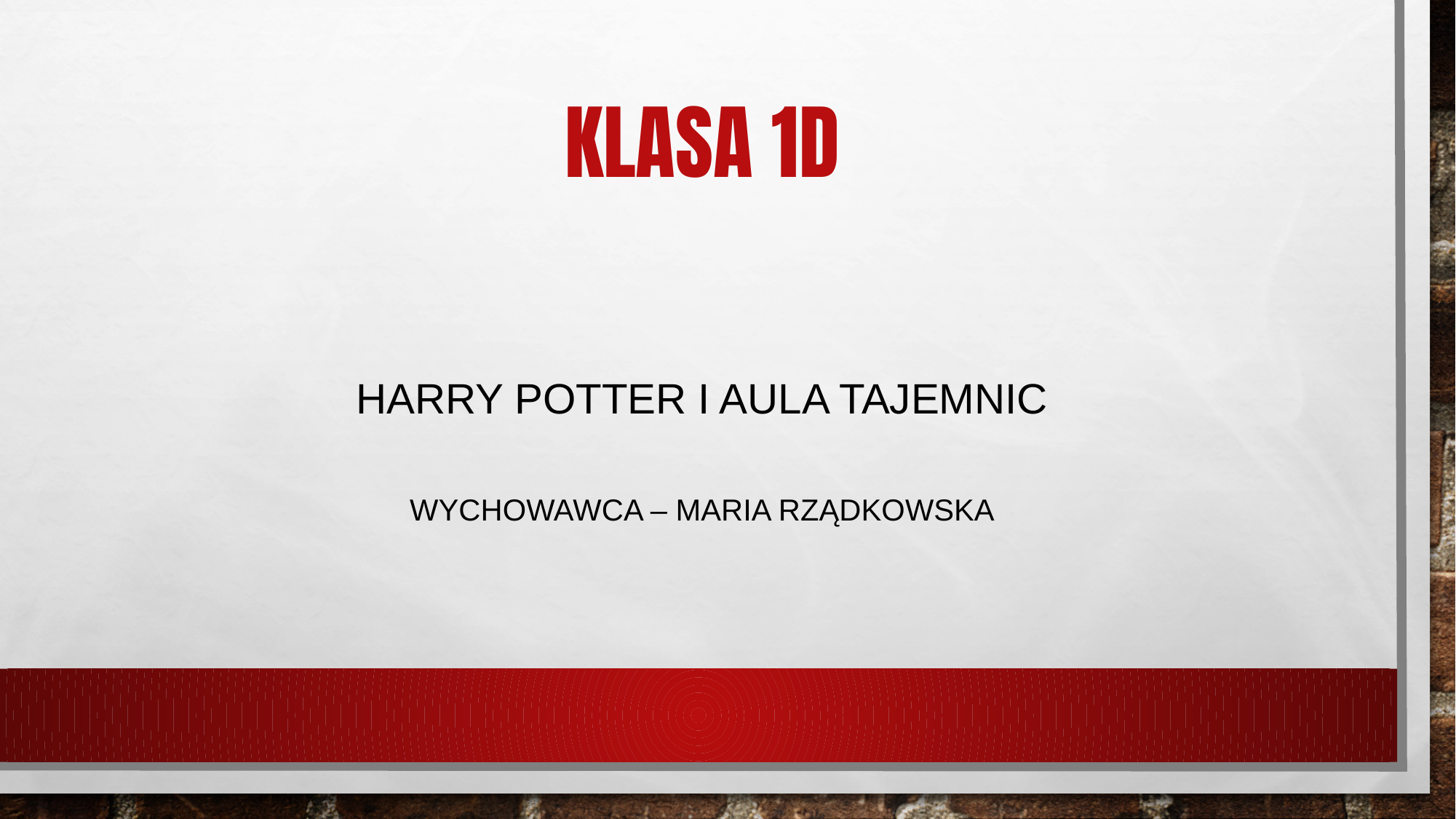

# Klasa 1d
Harry potter i aula tajemnic

wychowawca – maria rządkowska